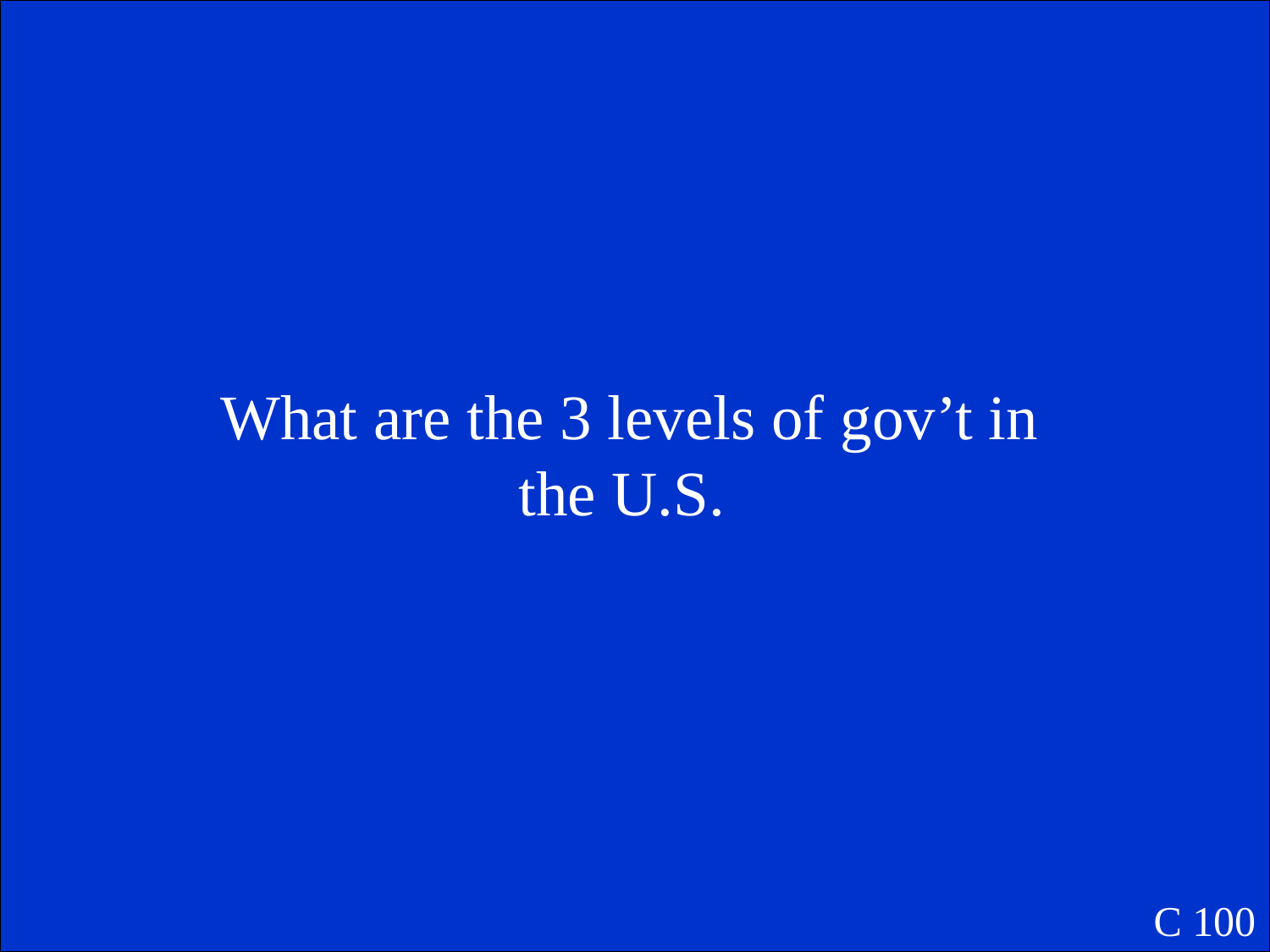

What are the 3 levels of gov’t in the U.S.
C 100